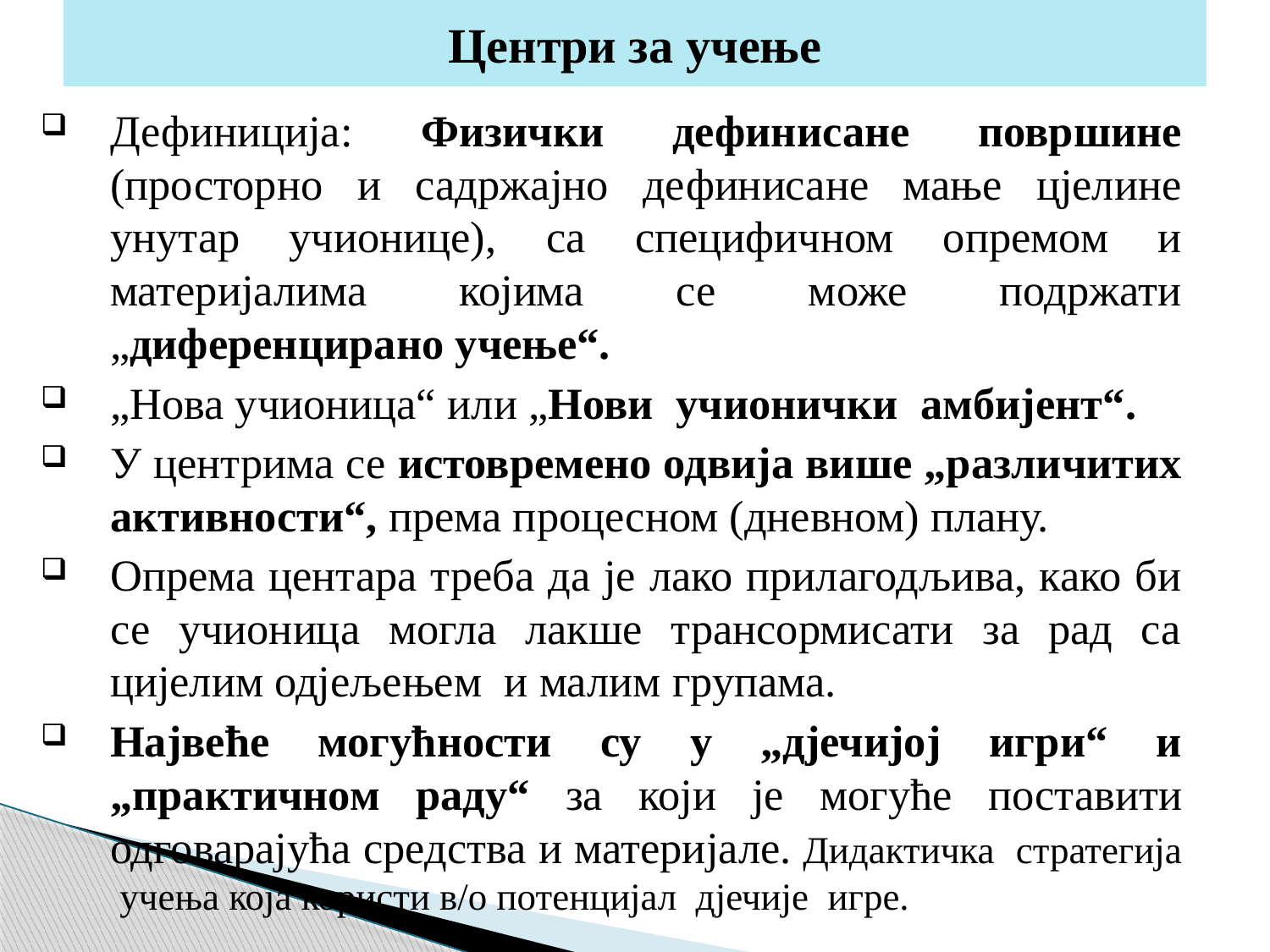

# Центри за учење
Дефиниција: Физички дефинисане површине (просторно и садржајно дефинисане мање цјелине унутар учионице), са специфичном опремом и материјалима којима се може подржати „диференцирано учење“.
„Нова учионица“ или „Нови  учионички  амбијент“.
У центрима се истовремено одвија више „различитих активности“, према процесном (дневном) плану.
Опрема центара треба да је лако прилагодљива, како би се учионица могла лакше трансормисати за рад са цијелим одјељењем  и малим групама.
Највеће могућности су у „дјечијој игри“ и „практичном раду“ за који је могуће поставити одговарајућа средства и материјале. Дидактичка  стратегија  учења која користи в/о потенцијал  дјечије  игре.